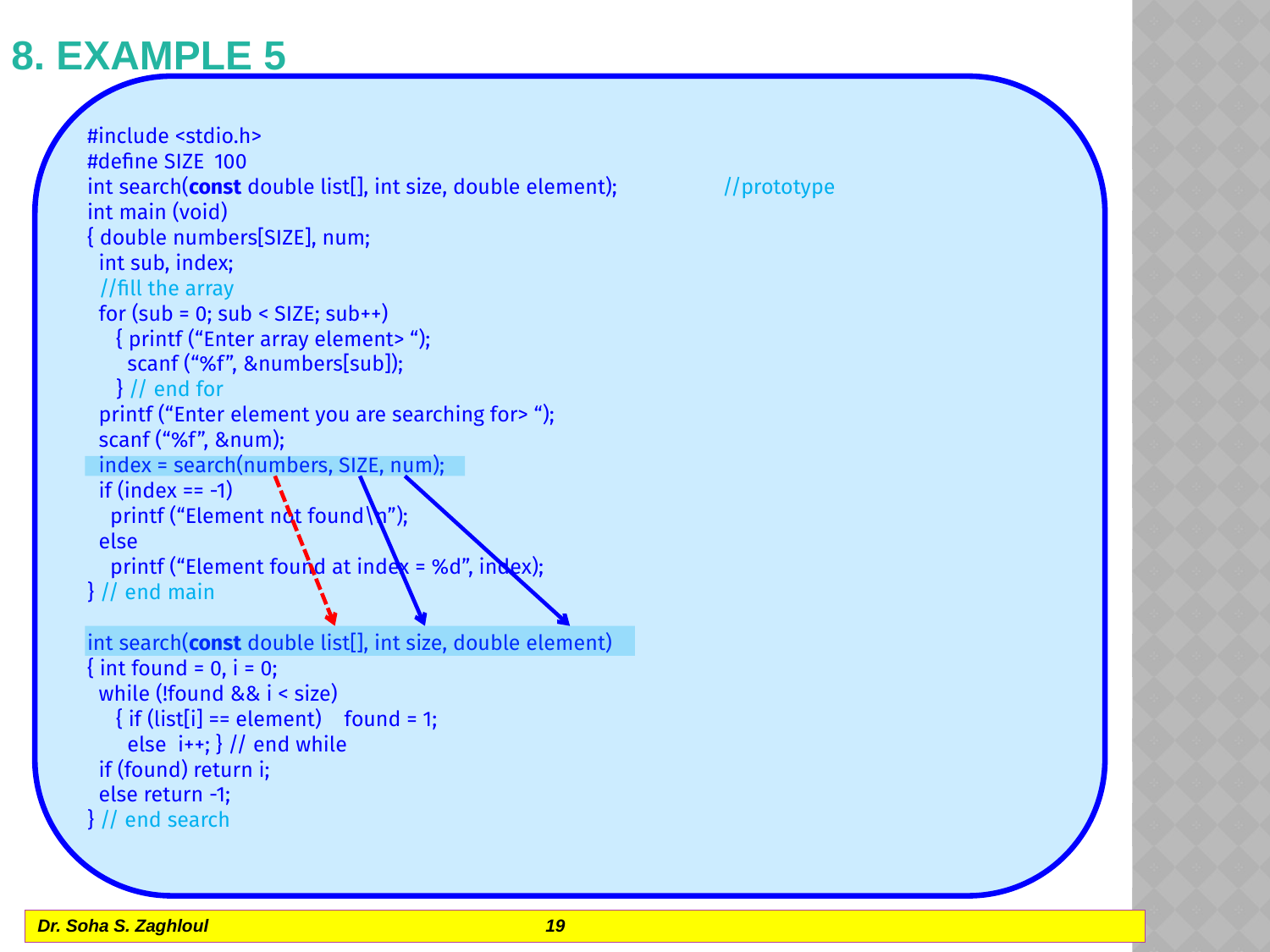

# 8. Example 5
#include <stdio.h>
#define SIZE	100
int search(const double list[], int size, double element);	//prototype
int main (void)
{ double numbers[SIZE], num;
  int sub, index;
  //fill the array
  for (sub = 0; sub < SIZE; sub++)
     { printf (“Enter array element> “);
       scanf (“%f”, &numbers[sub]);
     } // end for
  printf (“Enter element you are searching for> “);
  scanf (“%f”, &num);
  index = search(numbers, SIZE, num);
  if (index == -1)
    printf (“Element not found\n”);
  else
    printf (“Element found at index = %d”, index);
} // end main

int search(const double list[], int size, double element)
{ int found = 0, i = 0;
  while (!found && i < size)
     { if (list[i] == element)    found = 1;
       else  i++; } // end while
  if (found) return i;
  else return -1;
} // end search

Dr. Soha S. Zaghloul			19